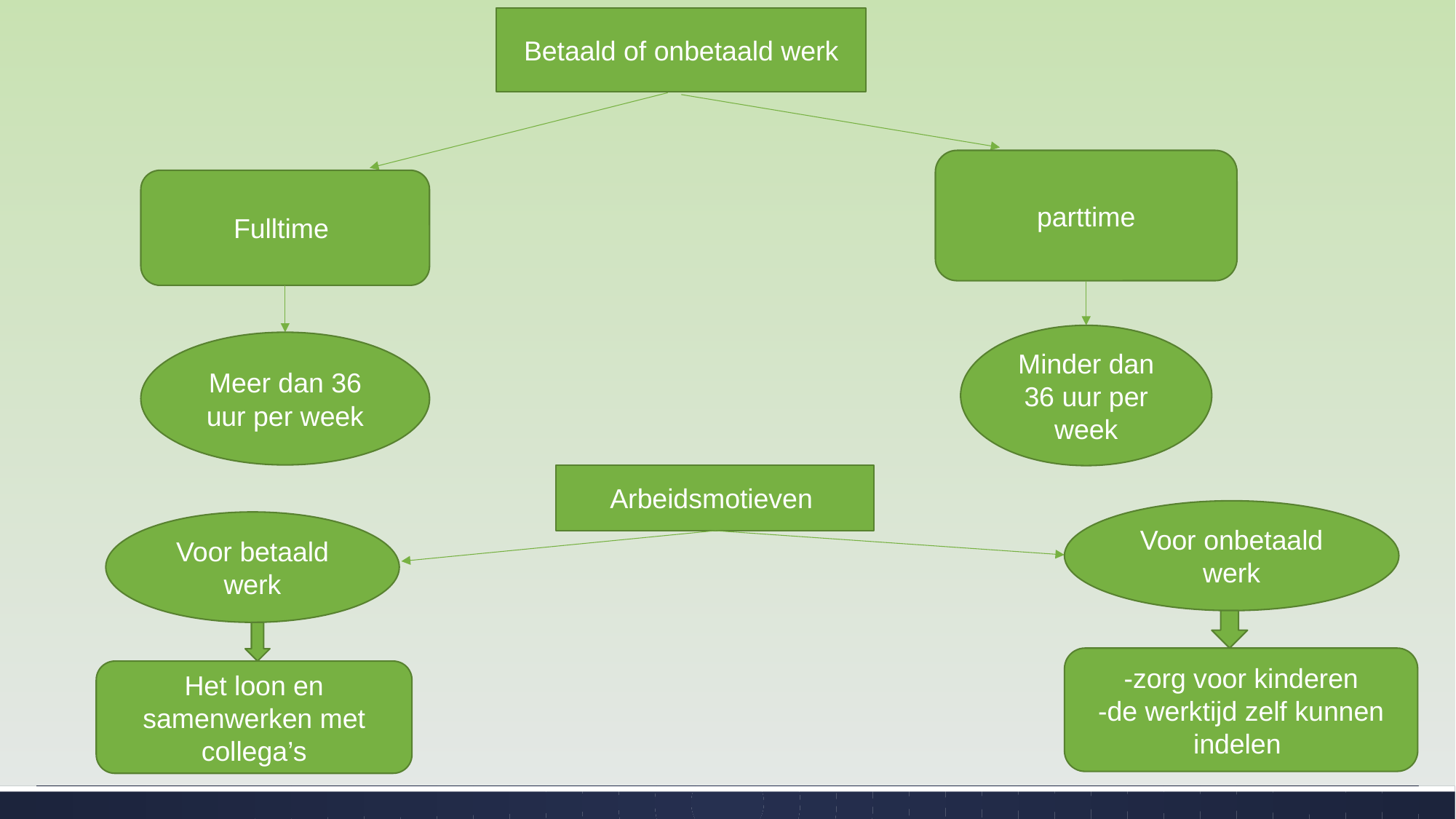

Betaald of onbetaald werk
parttime
Fulltime
Minder dan 36 uur per week
Meer dan 36 uur per week
Arbeidsmotieven
Voor onbetaald werk
Voor betaald werk

-zorg voor kinderen
-de werktijd zelf kunnen indelen
Het loon en samenwerken met collega’s